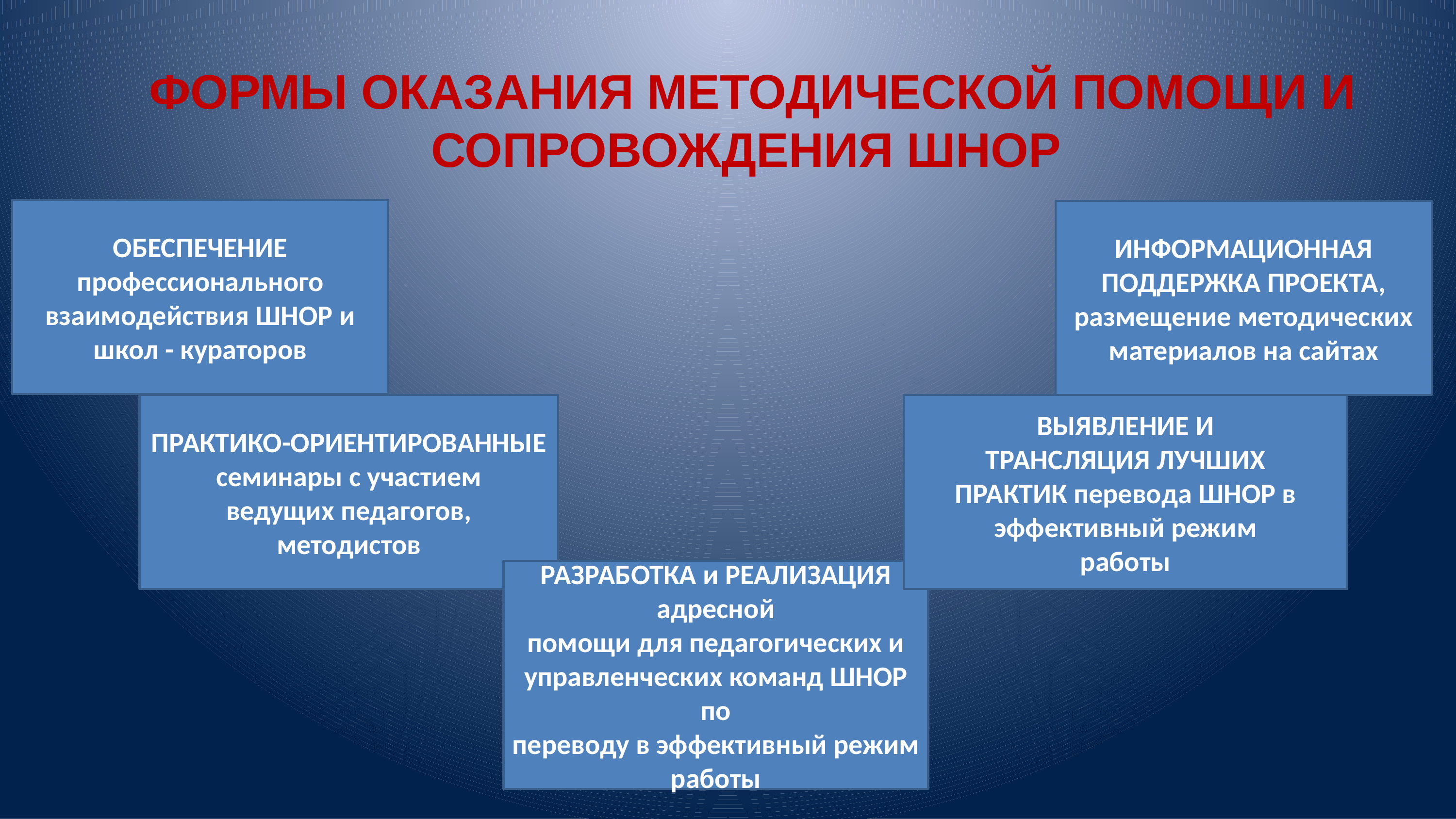

ФОРМЫ ОКАЗАНИЯ МЕТОДИЧЕСКОЙ ПОМОЩИ И
СОПРОВОЖДЕНИЯ ШНОР
ОБЕСПЕЧЕНИЕ профессионального взаимодействия ШНОР и школ - кураторов
ИНФОРМАЦИОННАЯ
ПОДДЕРЖКА ПРОЕКТА,
размещение методических
материалов на сайтах
ПРАКТИКО-ОРИЕНТИРОВАННЫЕ
семинары с участием
ведущих педагогов,
методистов
ВЫЯВЛЕНИЕ И
ТРАНСЛЯЦИЯ ЛУЧШИХ
ПРАКТИК перевода ШНОР в
эффективный режим
работы
РАЗРАБОТКА и РЕАЛИЗАЦИЯ адресной
помощи для педагогических и
управленческих команд ШНОР по
переводу в эффективный режим работы